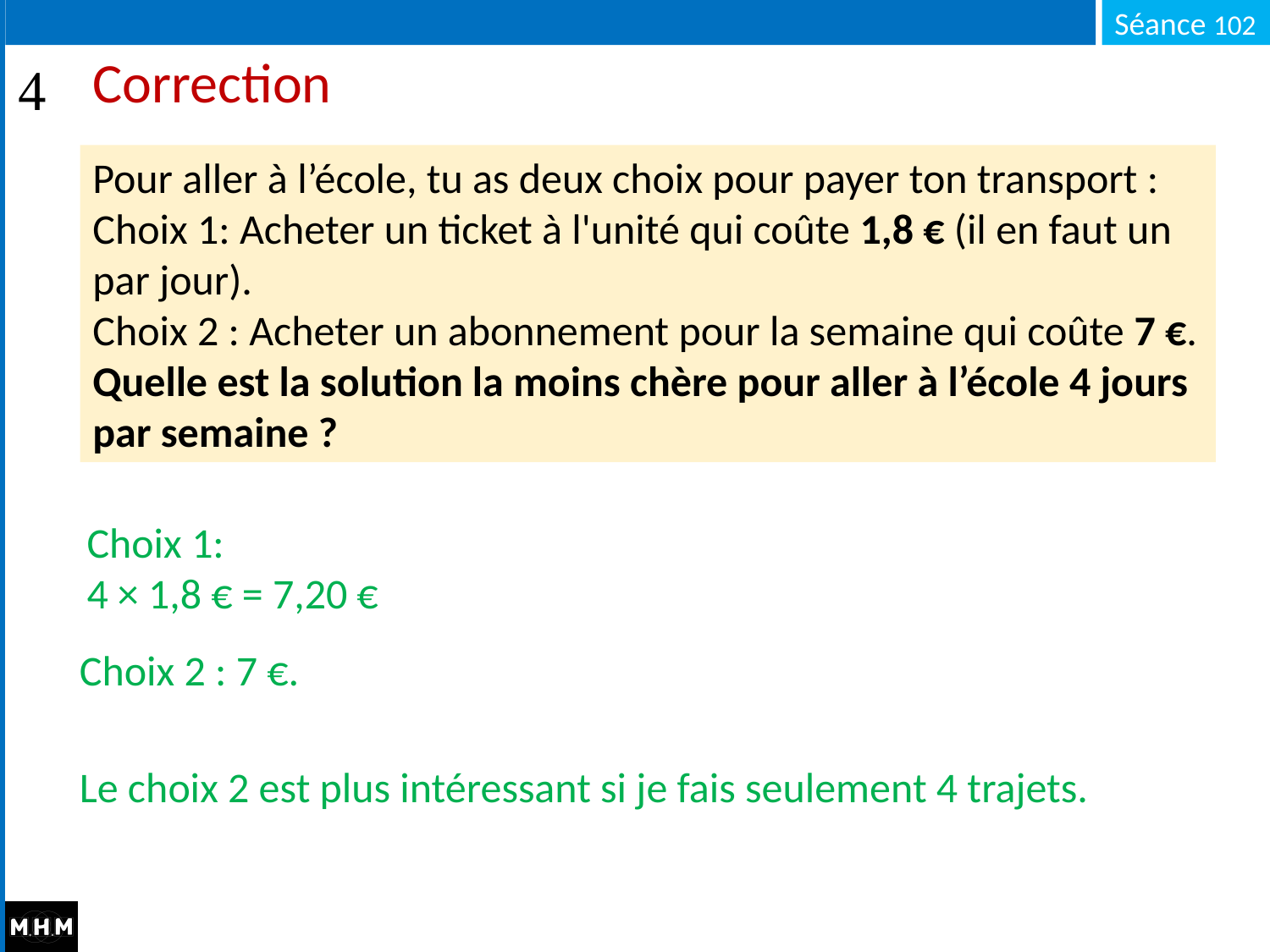

# Correction
Pour aller à l’école, tu as deux choix pour payer ton transport :
Choix 1: Acheter un ticket à l'unité qui coûte 1,8 € (il en faut un par jour).
Choix 2 : Acheter un abonnement pour la semaine qui coûte 7 €.
Quelle est la solution la moins chère pour aller à l’école 4 jours par semaine ?
Choix 1:
4 × 1,8 € = 7,20 €
Choix 2 : 7 €.
Le choix 2 est plus intéressant si je fais seulement 4 trajets.